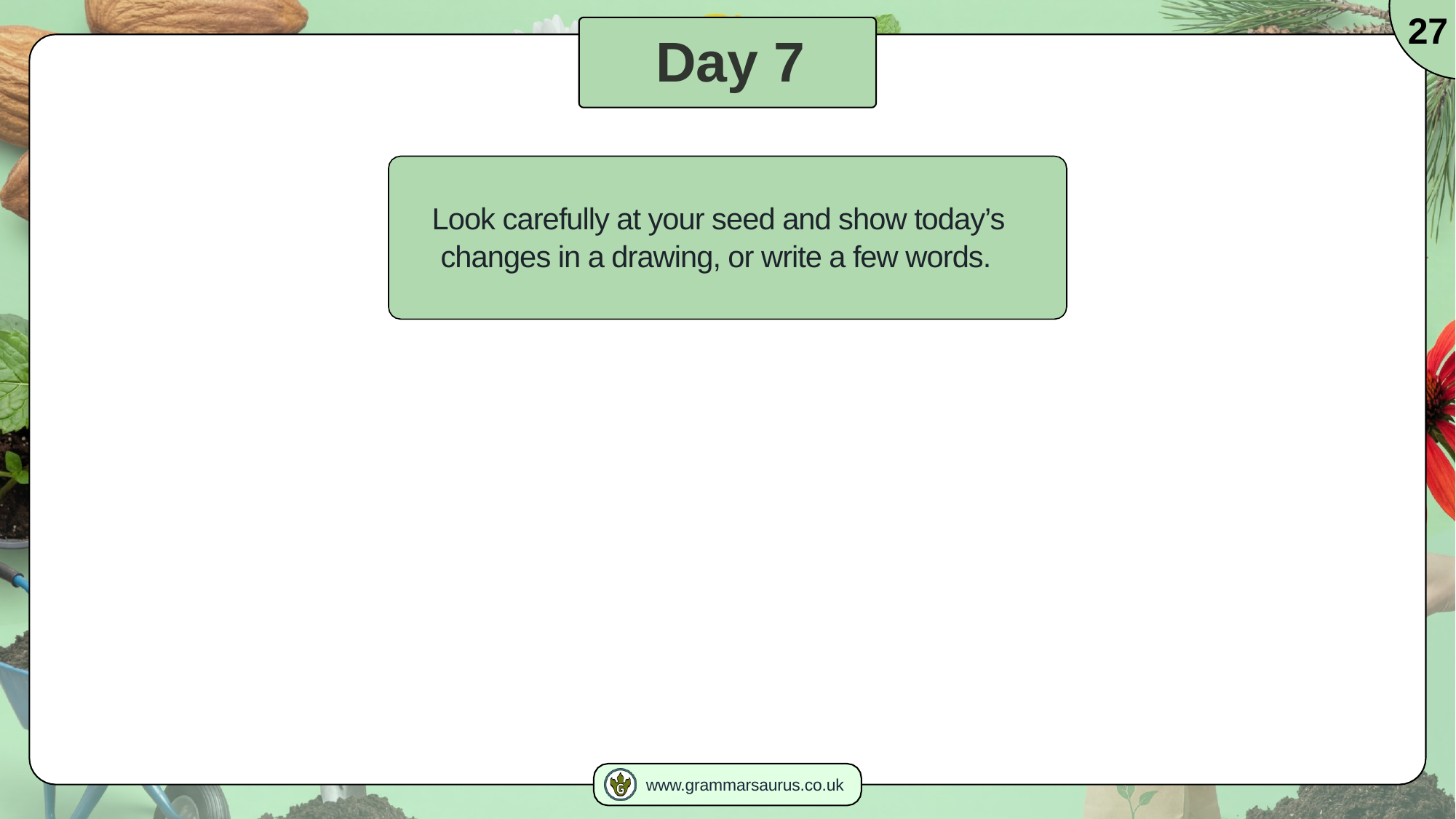

27

# Day 7

Look carefully at your seed and show today’s changes in a drawing, or write a few words.
www.grammarsaurus.co.uk